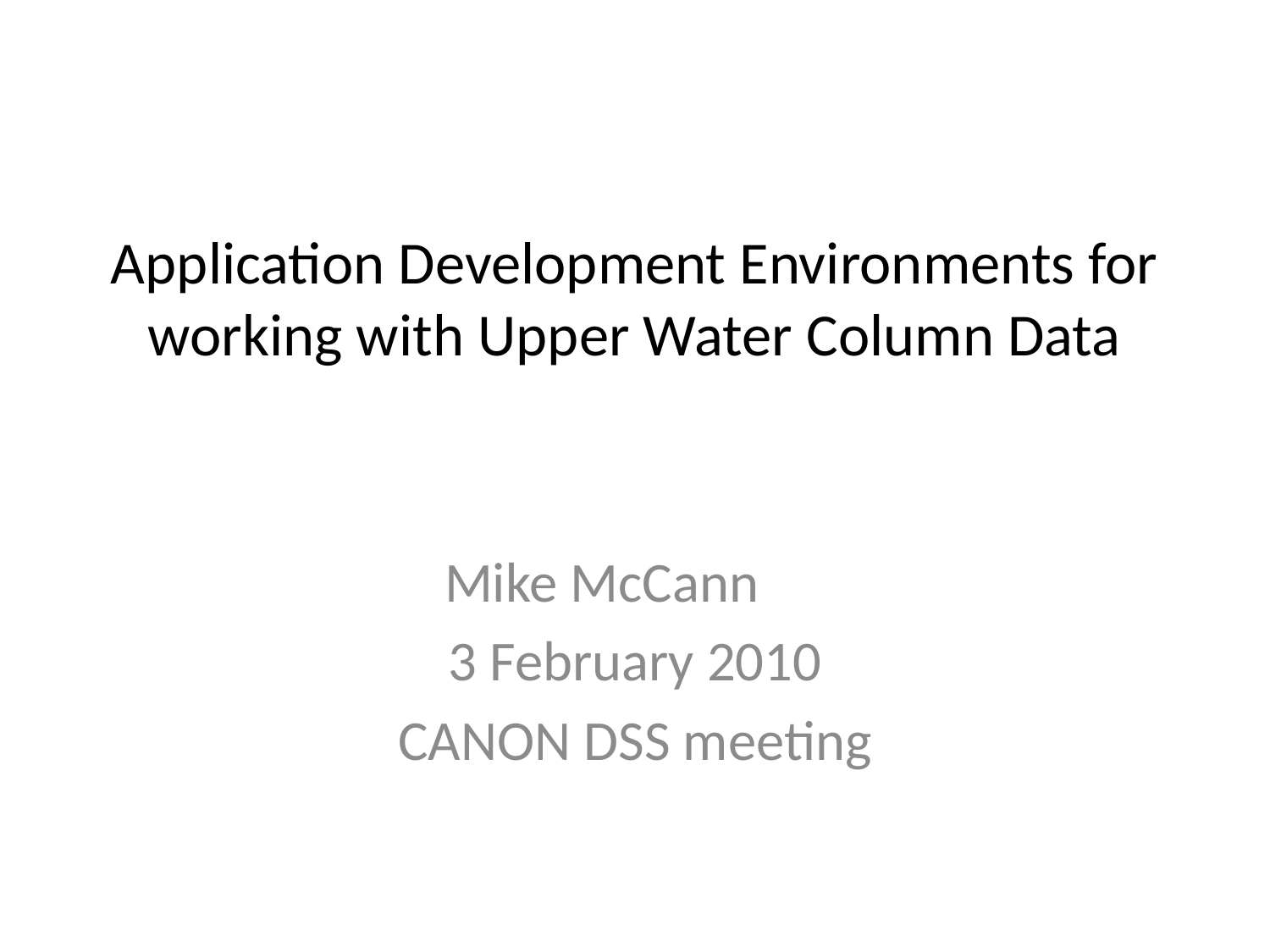

# Application Development Environments for working with Upper Water Column Data
Mike McCann
3 February 2010
CANON DSS meeting